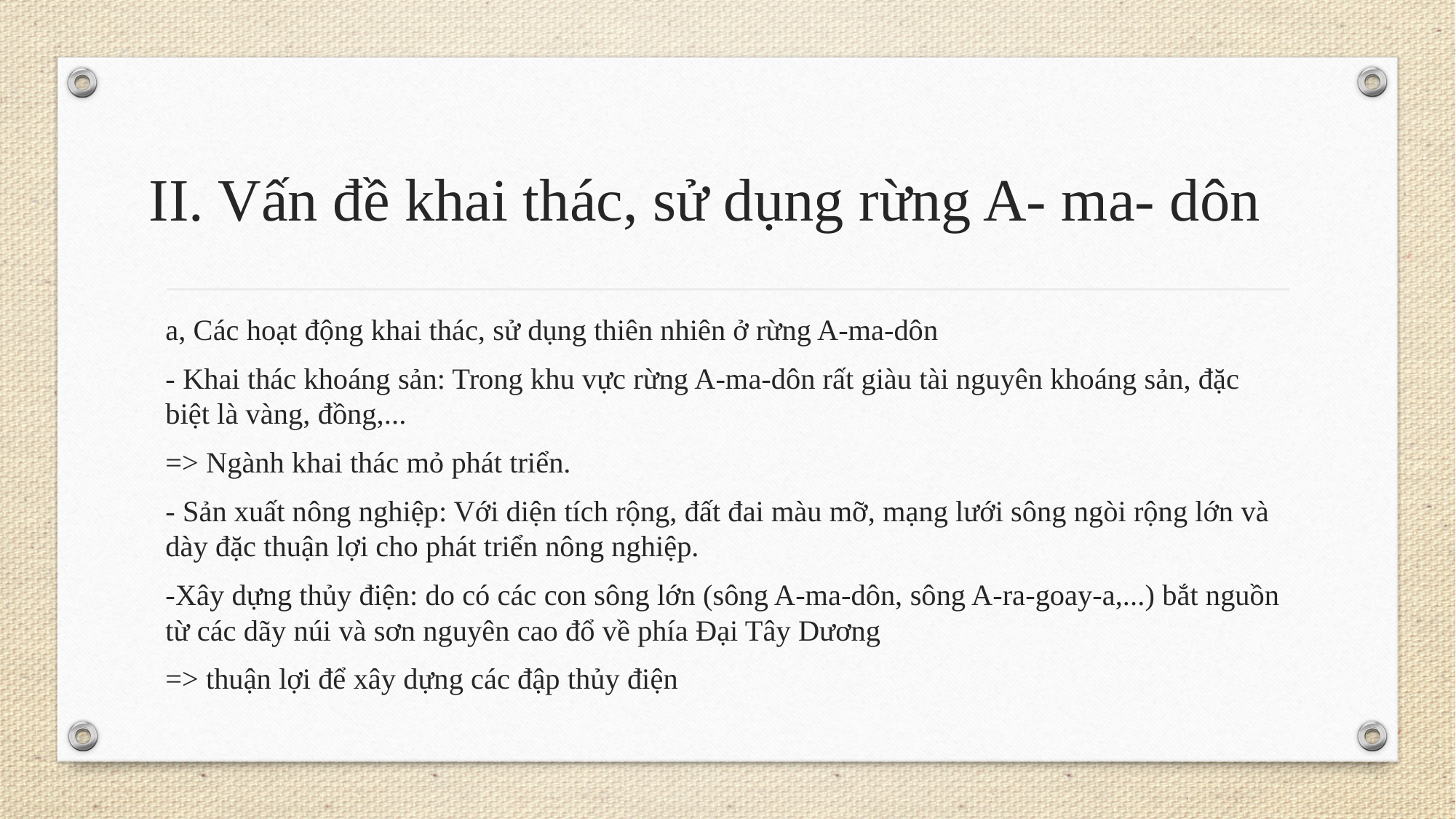

# II. Vấn đề khai thác, sử dụng rừng A- ma- dôn
a, Các hoạt động khai thác, sử dụng thiên nhiên ở rừng A-ma-dôn
- Khai thác khoáng sản: Trong khu vực rừng A-ma-dôn rất giàu tài nguyên khoáng sản, đặc biệt là vàng, đồng,...
=> Ngành khai thác mỏ phát triển.
- Sản xuất nông nghiệp: Với diện tích rộng, đất đai màu mỡ, mạng lưới sông ngòi rộng lớn và dày đặc thuận lợi cho phát triển nông nghiệp.
-Xây dựng thủy điện: do có các con sông lớn (sông A-ma-dôn, sông A-ra-goay-a,...) bắt nguồn từ các dãy núi và sơn nguyên cao đổ về phía Đại Tây Dương
=> thuận lợi để xây dựng các đập thủy điện